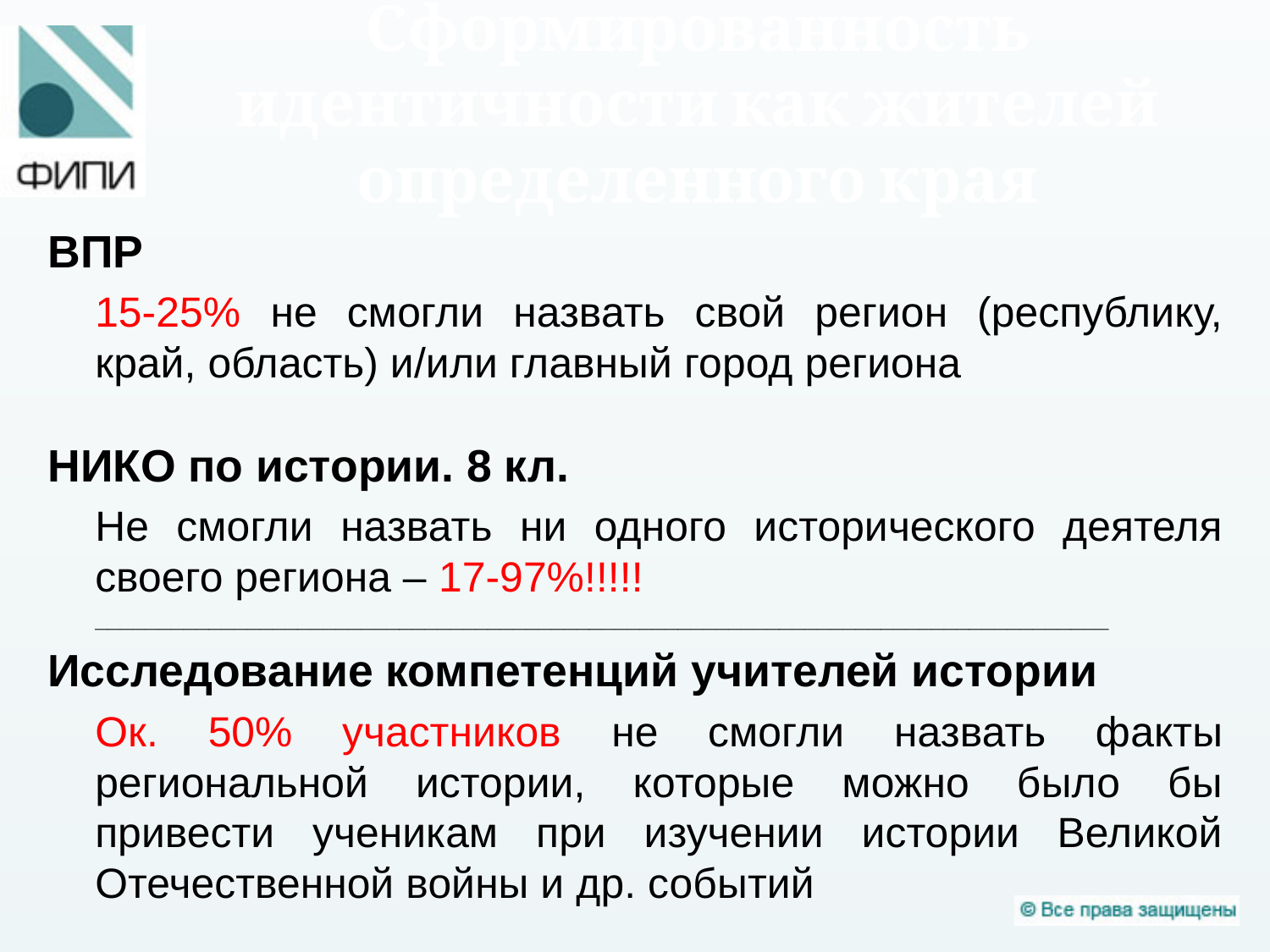

# Сформированность идентичности как жителей определенного края
ВПР
15-25% не смогли назвать свой регион (республику, край, область) и/или главный город региона

НИКО по истории. 8 кл.
Не смогли назвать ни одного исторического деятеля своего региона – 17-97%!!!!!
________________________________________________________________________________
Исследование компетенций учителей истории
Ок. 50% участников не смогли назвать факты региональной истории, которые можно было бы привести ученикам при изучении истории Великой Отечественной войны и др. событий